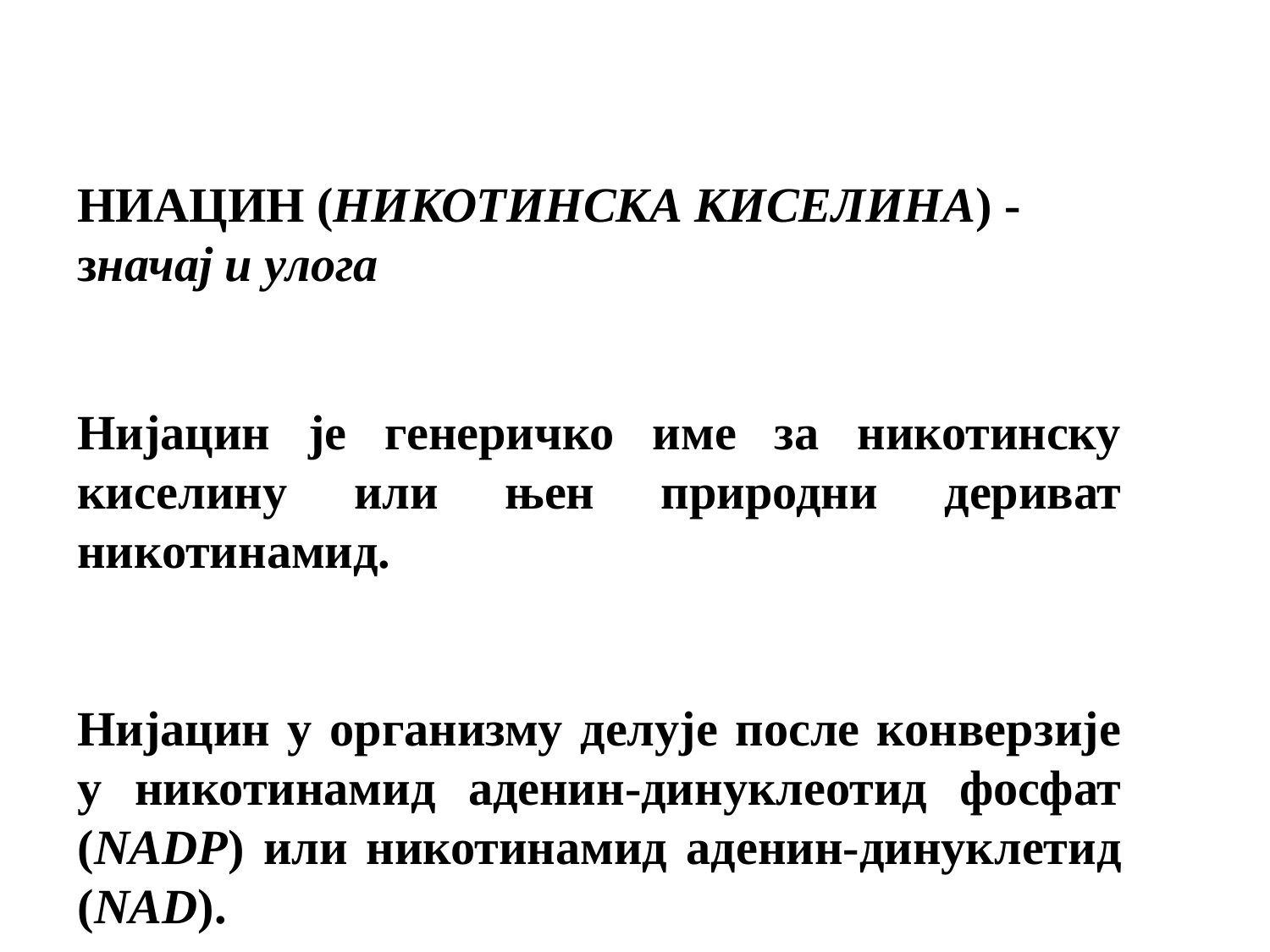

НИАЦИН (НИКОТИНСКА КИСЕЛИНА) - значај и улога

Нијацин је генеричко име за никотинску киселину или њен природни дериват никотинамид.

Нијацин у организму делује после конверзије у никотинамид аденин-динуклеотид фосфат (NADP) или никотинамид аденин-динуклетид (NAD).